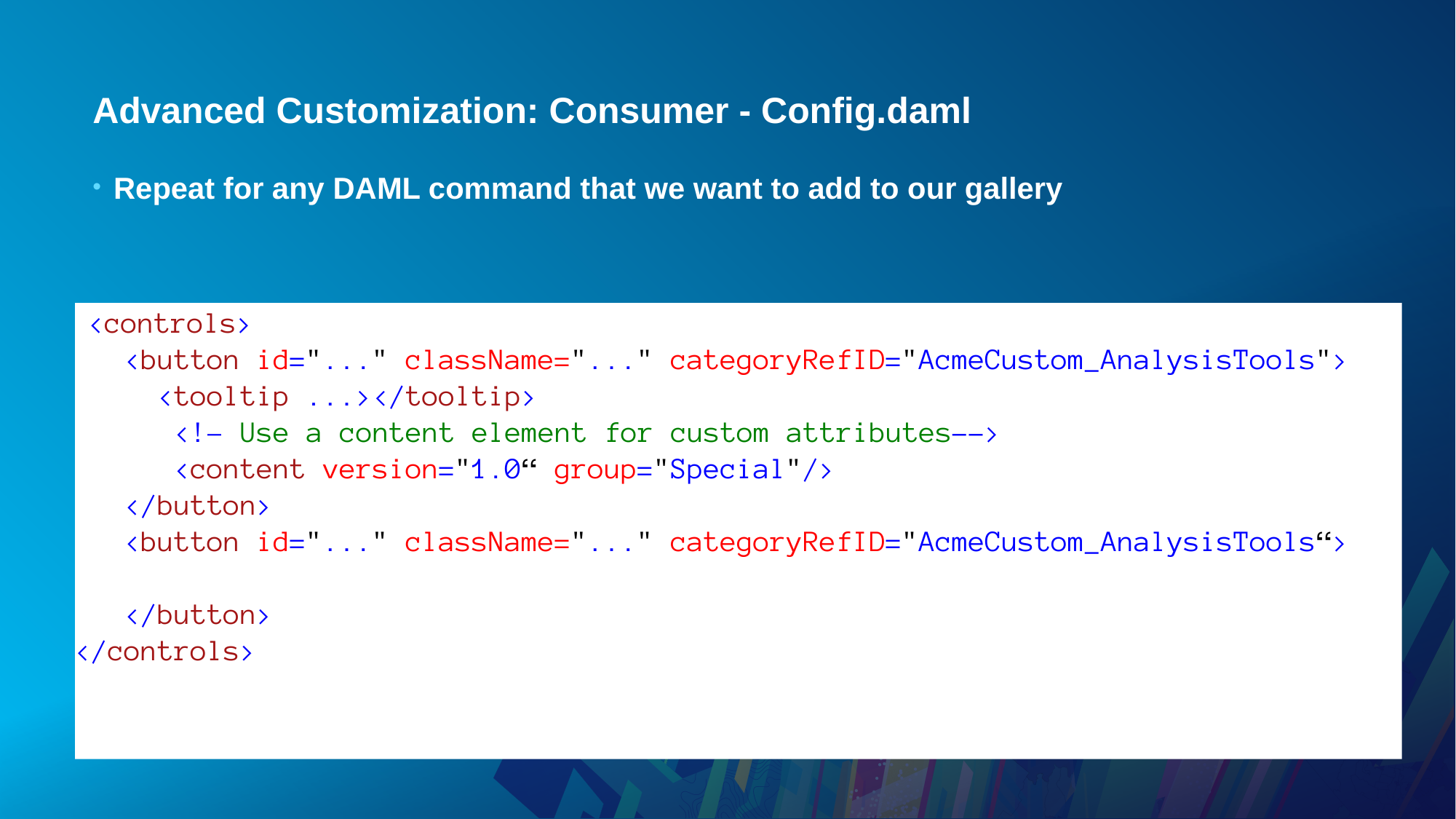

# Advanced Customization: Consumer - Config.daml
Repeat for any DAML command that we want to add to our gallery
 <controls>
   <button id="..." className="..." categoryRefID="AcmeCustom_AnalysisTools">
     <tooltip ...></tooltip>
      <!– Use a content element for custom attributes-->
      <content version="1.0“ group="Special"/>
   </button>
   <button id="..." className="..." categoryRefID="AcmeCustom_AnalysisTools“>

   </button>
</controls>